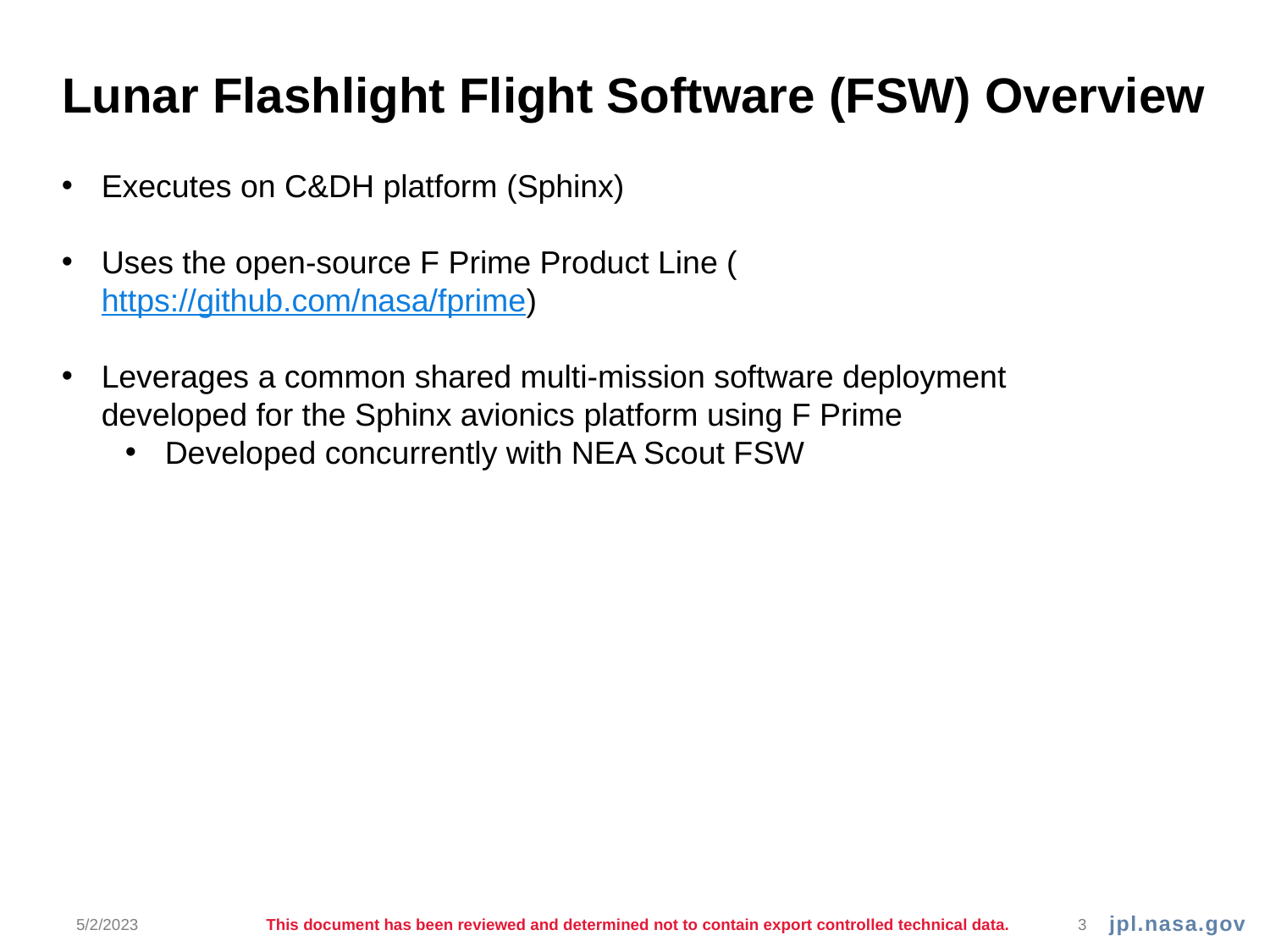

# Lunar Flashlight Flight Software (FSW) Overview
Executes on C&DH platform (Sphinx)

Uses the open-source F Prime Product Line (https://github.com/nasa/fprime)

Leverages a common shared multi-mission software deployment developed for the Sphinx avionics platform using F Prime
Developed concurrently with NEA Scout FSW
5/2/2023
This document has been reviewed and determined not to contain export controlled technical data.
3